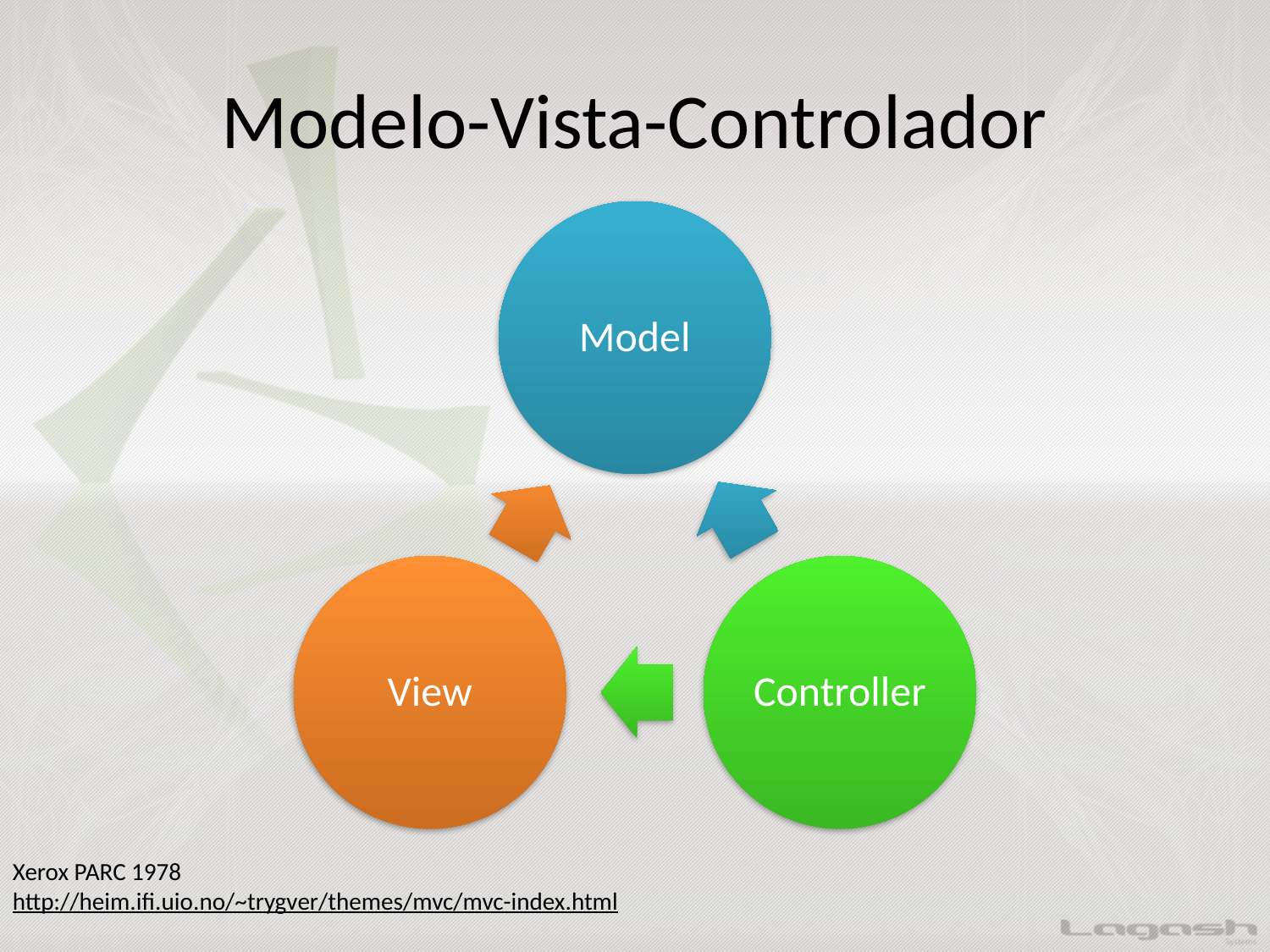

# Modelo-Vista-Controlador
Model

Controller

View

Xerox PARC 1978
http://heim.ifi.uio.no/~trygver/themes/mvc/mvc-index.html